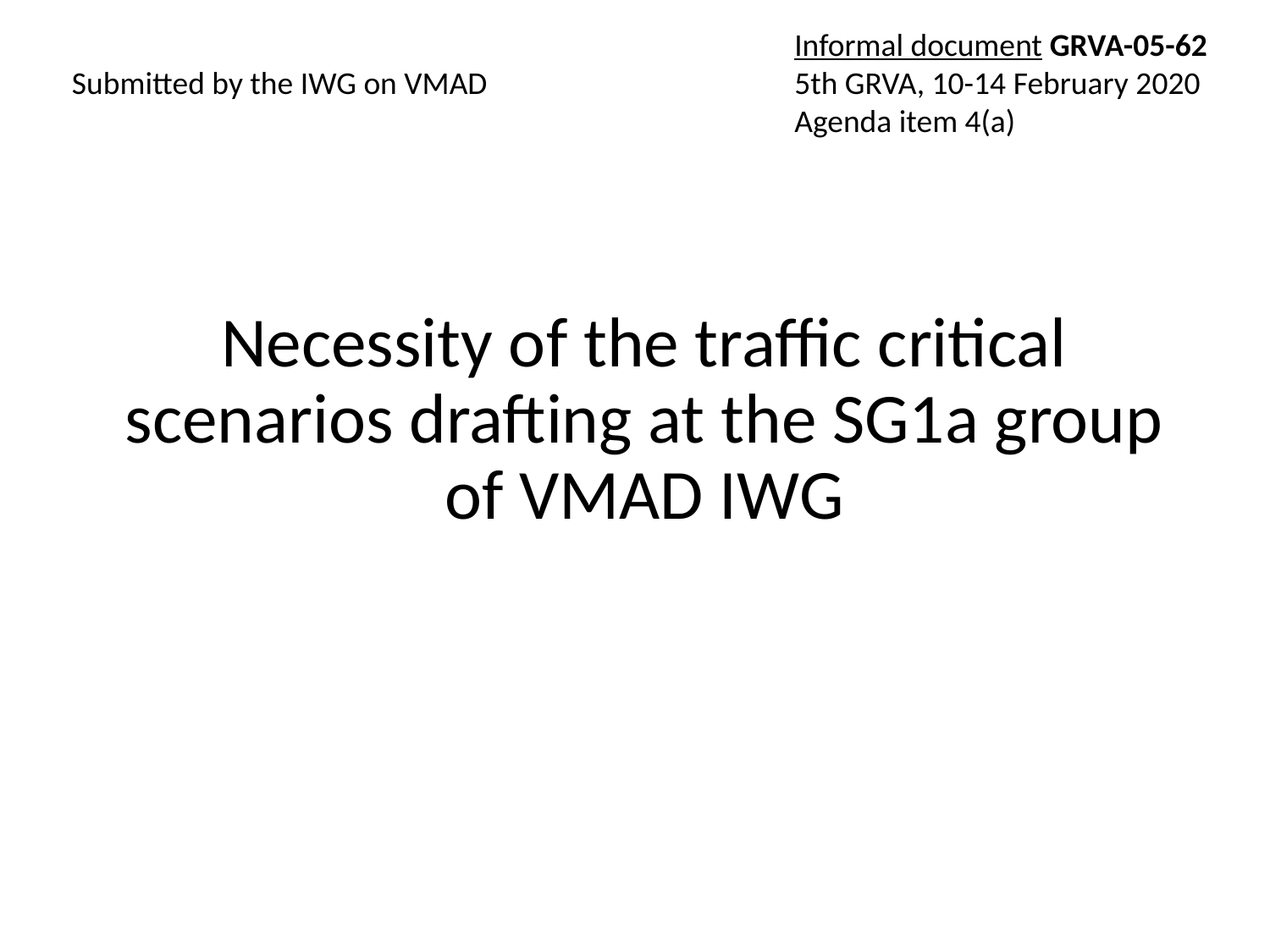

Informal document GRVA-05-62
5th GRVA, 10-14 February 2020
Agenda item 4(a)
Submitted by the IWG on VMAD
# Necessity of the traffic critical scenarios drafting at the SG1a group of VMAD IWG